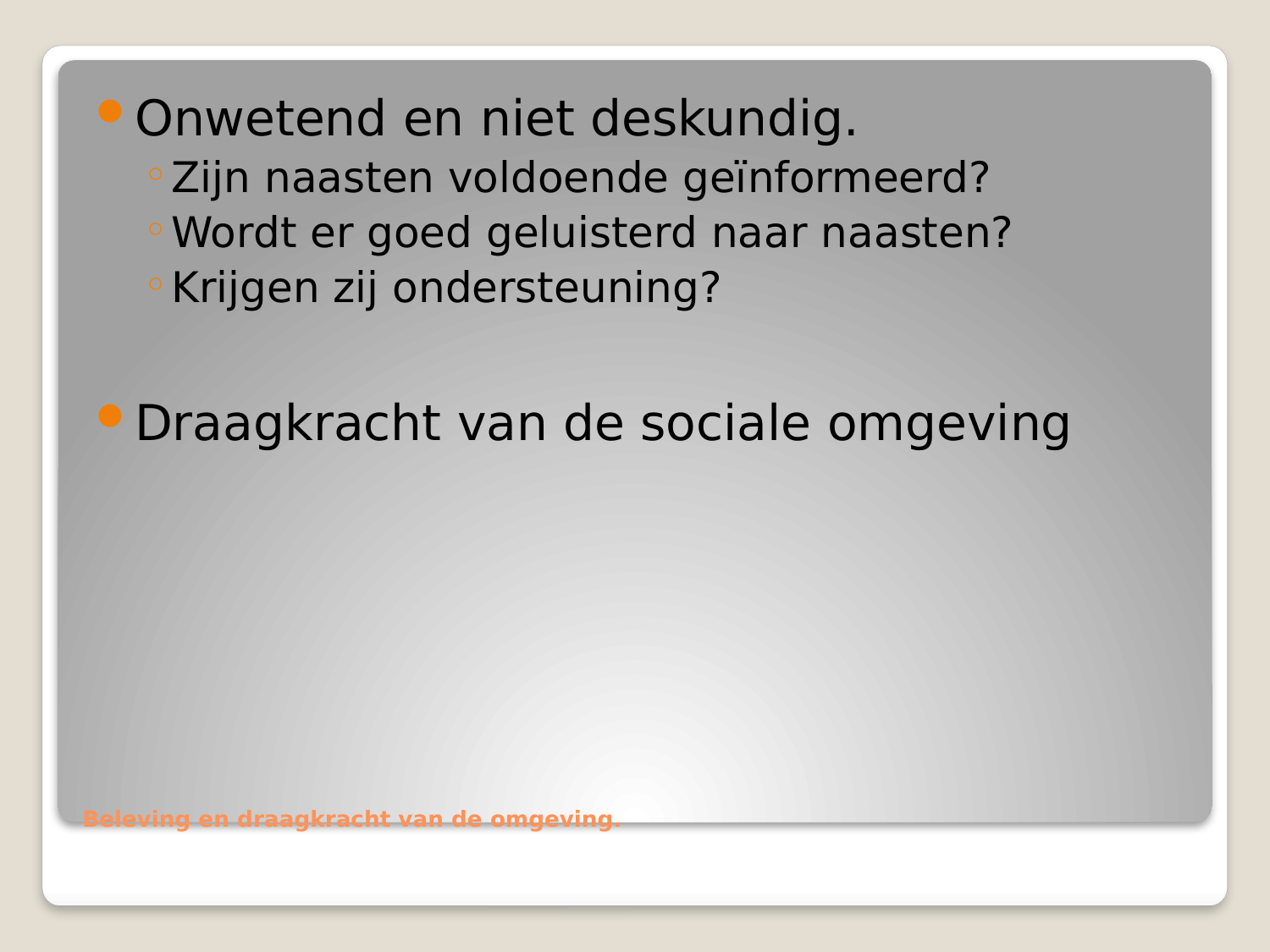

Onwetend en niet deskundig.
Zijn naasten voldoende geïnformeerd?
Wordt er goed geluisterd naar naasten?
Krijgen zij ondersteuning?

Draagkracht van de sociale omgeving
# Beleving en draagkracht van de omgeving.